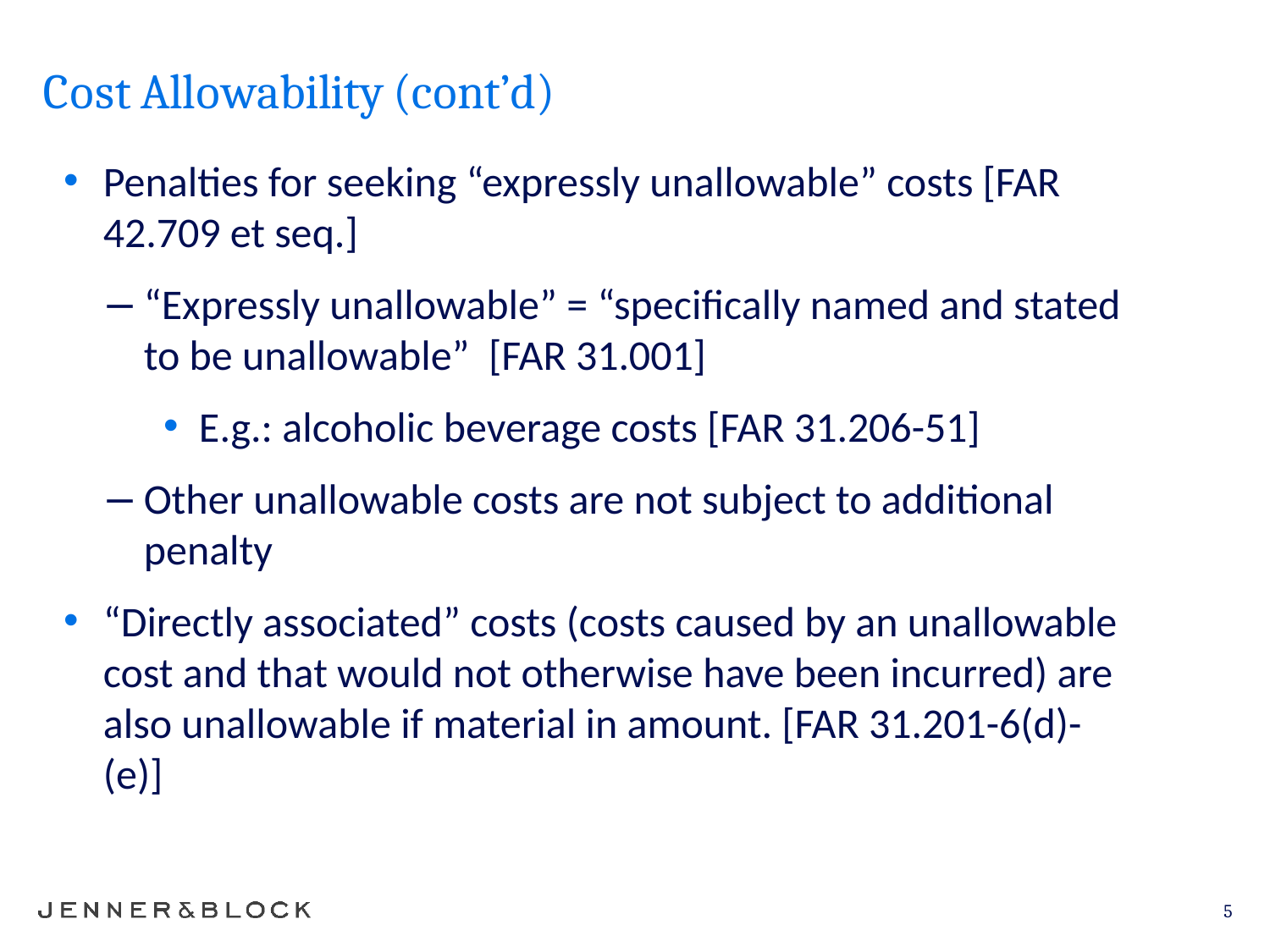

5
# Cost Allowability (cont’d)
Penalties for seeking “expressly unallowable” costs [FAR 42.709 et seq.]
“Expressly unallowable” = “specifically named and stated to be unallowable”  [FAR 31.001]
E.g.: alcoholic beverage costs [FAR 31.206-51]
Other unallowable costs are not subject to additional penalty
“Directly associated” costs (costs caused by an unallowable cost and that would not otherwise have been incurred) are also unallowable if material in amount. [FAR 31.201-6(d)-(e)]